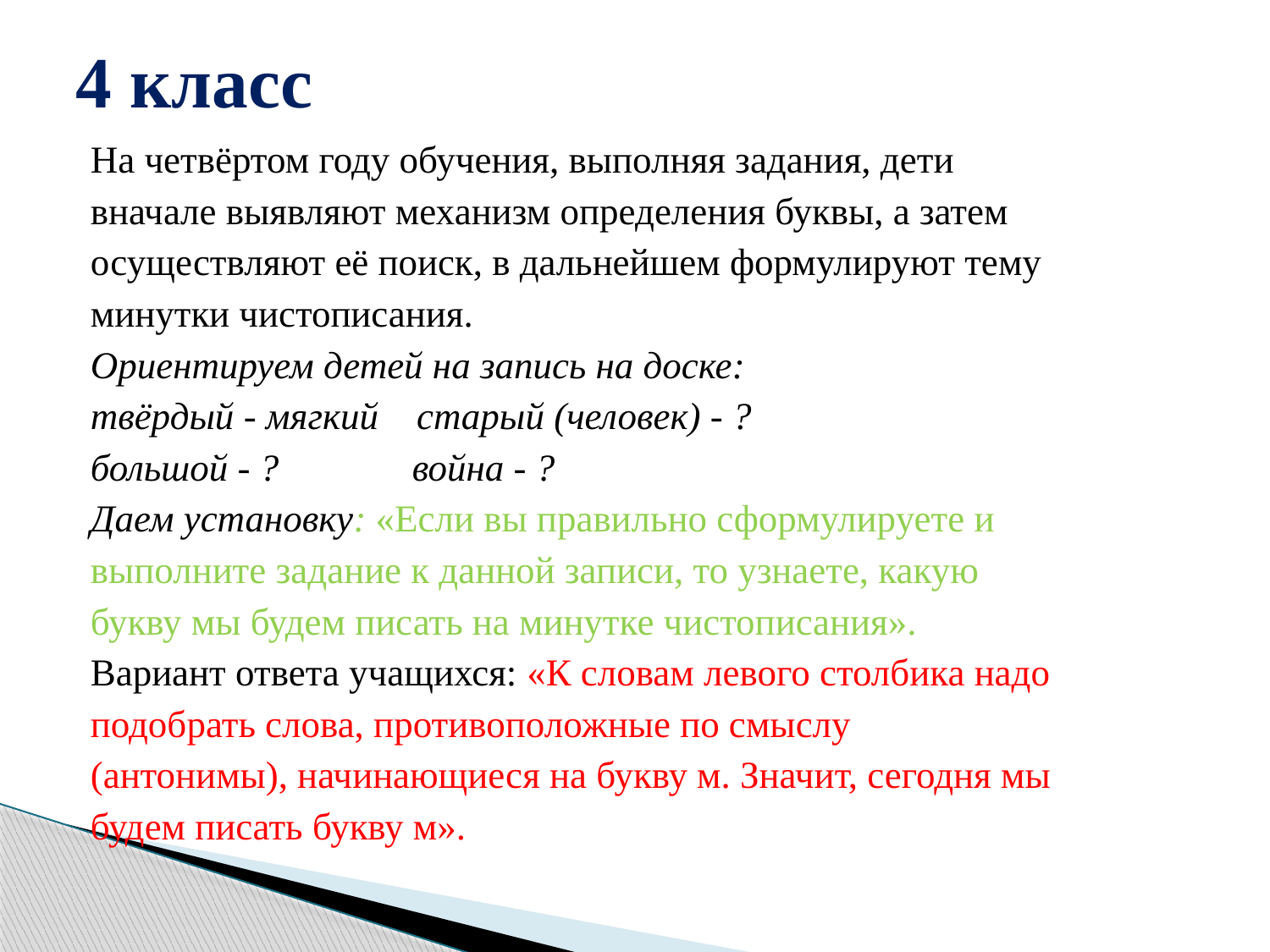

# 4 класс
На четвёртом году обучения, выполняя задания, дети
вначале выявляют механизм определения буквы, а затем
осуществляют её поиск, в дальнейшем формулируют тему
минутки чистописания.
Ориентируем детей на запись на доске:
твёрдый - мягкий    старый (человек) - ?
большой - ?              война - ?
Даем установку: «Если вы правильно сформулируете и
выполните задание к данной записи, то узнаете, какую
букву мы будем писать на минутке чистописания».
Вариант ответа учащихся: «К словам левого столбика надо
подобрать слова, противоположные по смыслу
(антонимы), начинающиеся на букву м. Значит, сегодня мы
будем писать букву м».